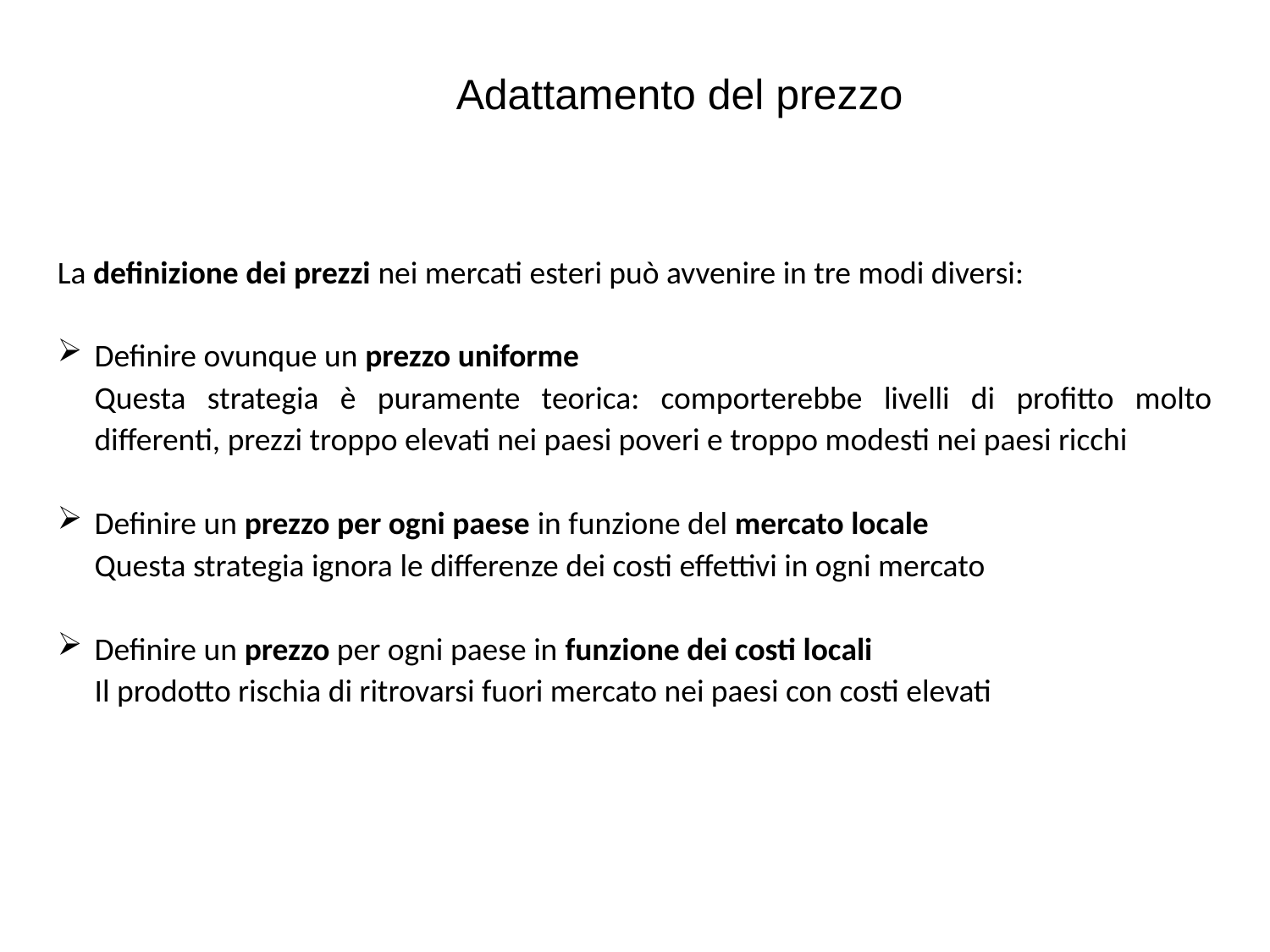

Adattamento del prezzo
La definizione dei prezzi nei mercati esteri può avvenire in tre modi diversi:

Definire ovunque un prezzo uniforme
	Questa strategia è puramente teorica: comporterebbe livelli di profitto molto differenti, prezzi troppo elevati nei paesi poveri e troppo modesti nei paesi ricchi

Definire un prezzo per ogni paese in funzione del mercato locale
	Questa strategia ignora le differenze dei costi effettivi in ogni mercato

Definire un prezzo per ogni paese in funzione dei costi locali
	Il prodotto rischia di ritrovarsi fuori mercato nei paesi con costi elevati